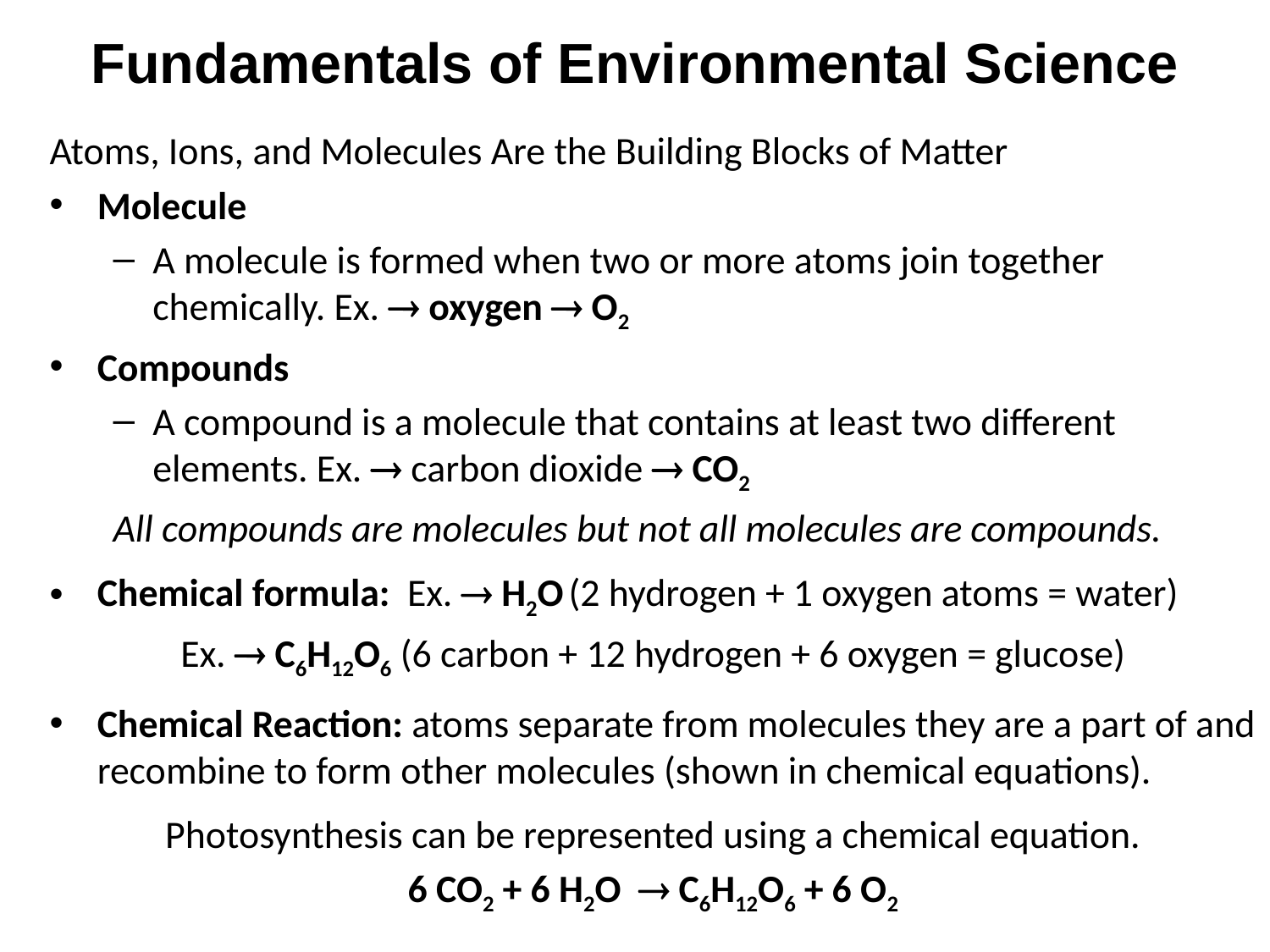

# Fundamentals of Environmental Science

Atoms, Ions, and Molecules Are the Building Blocks of Matter
Molecule
A molecule is formed when two or more atoms join together chemically. Ex. → oxygen → O2
Compounds
A compound is a molecule that contains at least two different elements. Ex. → carbon dioxide → CO2
All compounds are molecules but not all molecules are compounds.

Chemical formula:  Ex. → H2O (2 hydrogen + 1 oxygen atoms = water)
Ex. → C6H12O6 (6 carbon + 12 hydrogen + 6 oxygen = glucose)

Chemical Reaction: atoms separate from molecules they are a part of and recombine to form other molecules (shown in chemical equations).

Photosynthesis can be represented using a chemical equation.
6 CO2 + 6 H2O  → C6H12O6 + 6 O2
Sunlight energy